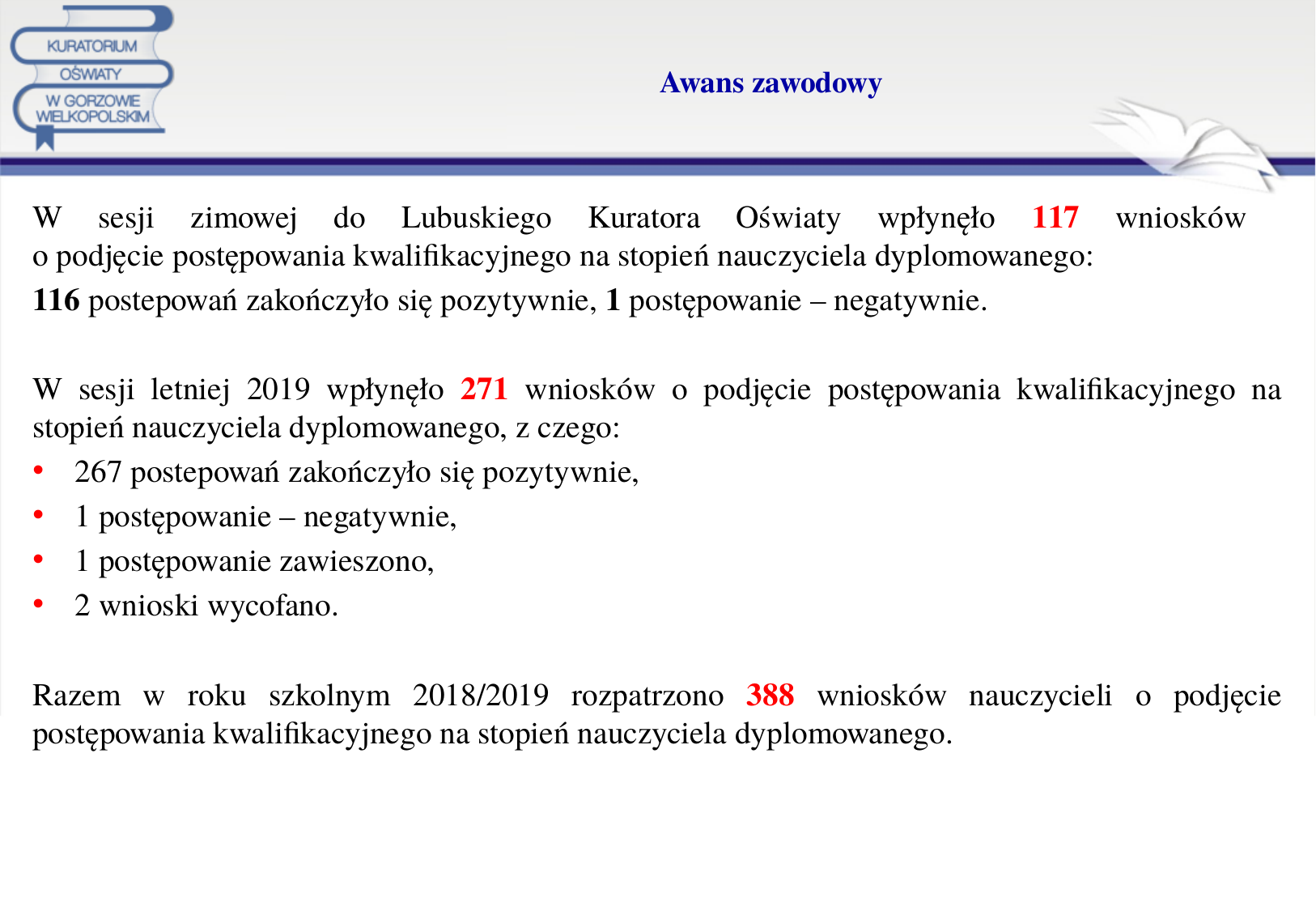

# Awans zawodowy
W sesji zimowej do Lubuskiego Kuratora Oświaty wpłynęło 117 wniosków
o podjęcie postępowania kwalifikacyjnego na stopień nauczyciela dyplomowanego:
116 postepowań zakończyło się pozytywnie, 1 postępowanie – negatywnie.

W sesji letniej 2019 wpłynęło 271 wniosków o podjęcie postępowania kwalifikacyjnego na stopień nauczyciela dyplomowanego, z czego:
267 postepowań zakończyło się pozytywnie,
1 postępowanie – negatywnie,
1 postępowanie zawieszono,
2 wnioski wycofano.

Razem w roku szkolnym 2018/2019 rozpatrzono 388 wniosków nauczycieli o podjęcie postępowania kwalifikacyjnego na stopień nauczyciela dyplomowanego.